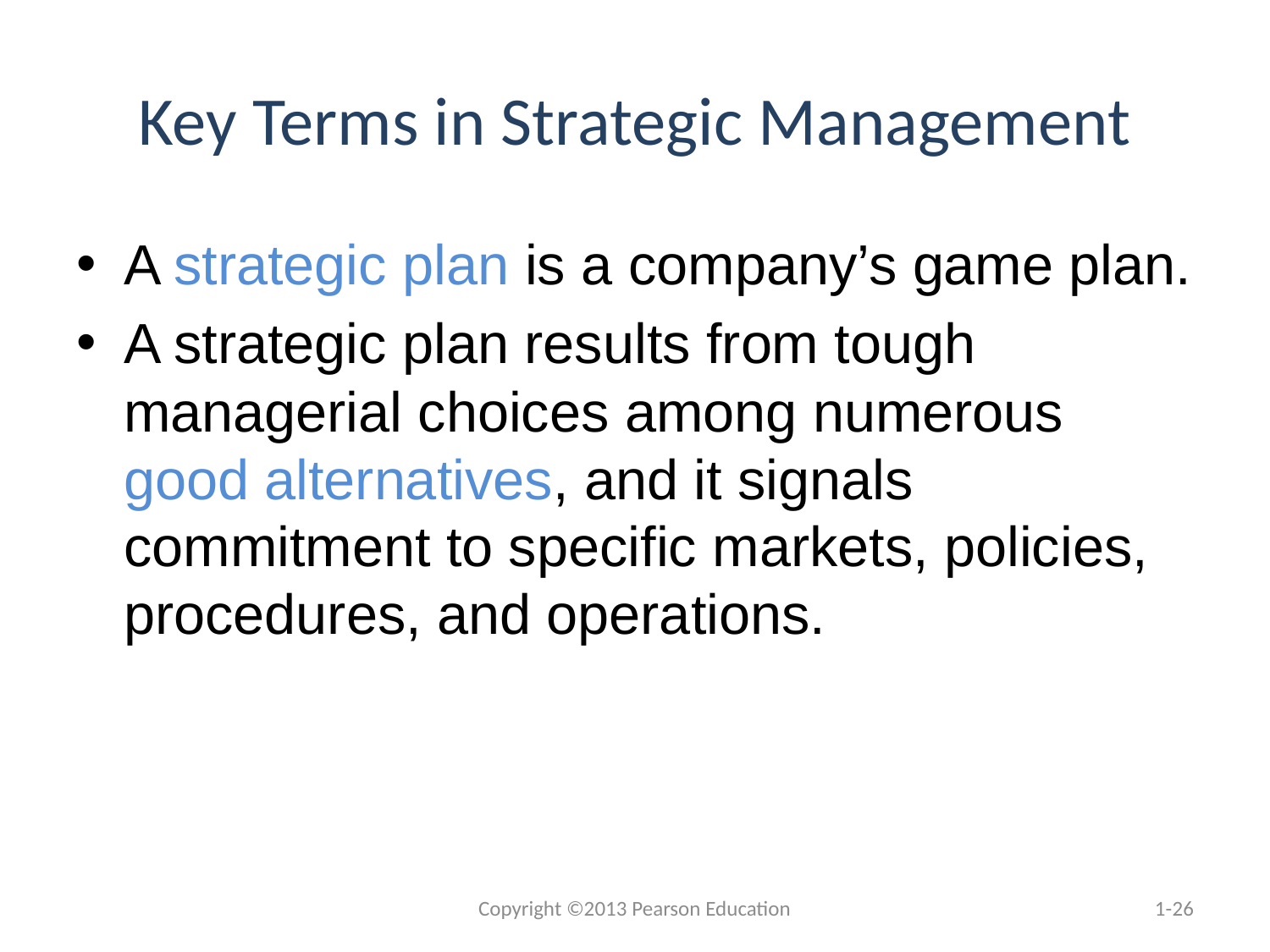

# Key Terms in Strategic Management
A strategic plan is a company’s game plan.
A strategic plan results from tough managerial choices among numerous good alternatives, and it signals commitment to specific markets, policies, procedures, and operations.
Copyright ©2013 Pearson Education
1-26